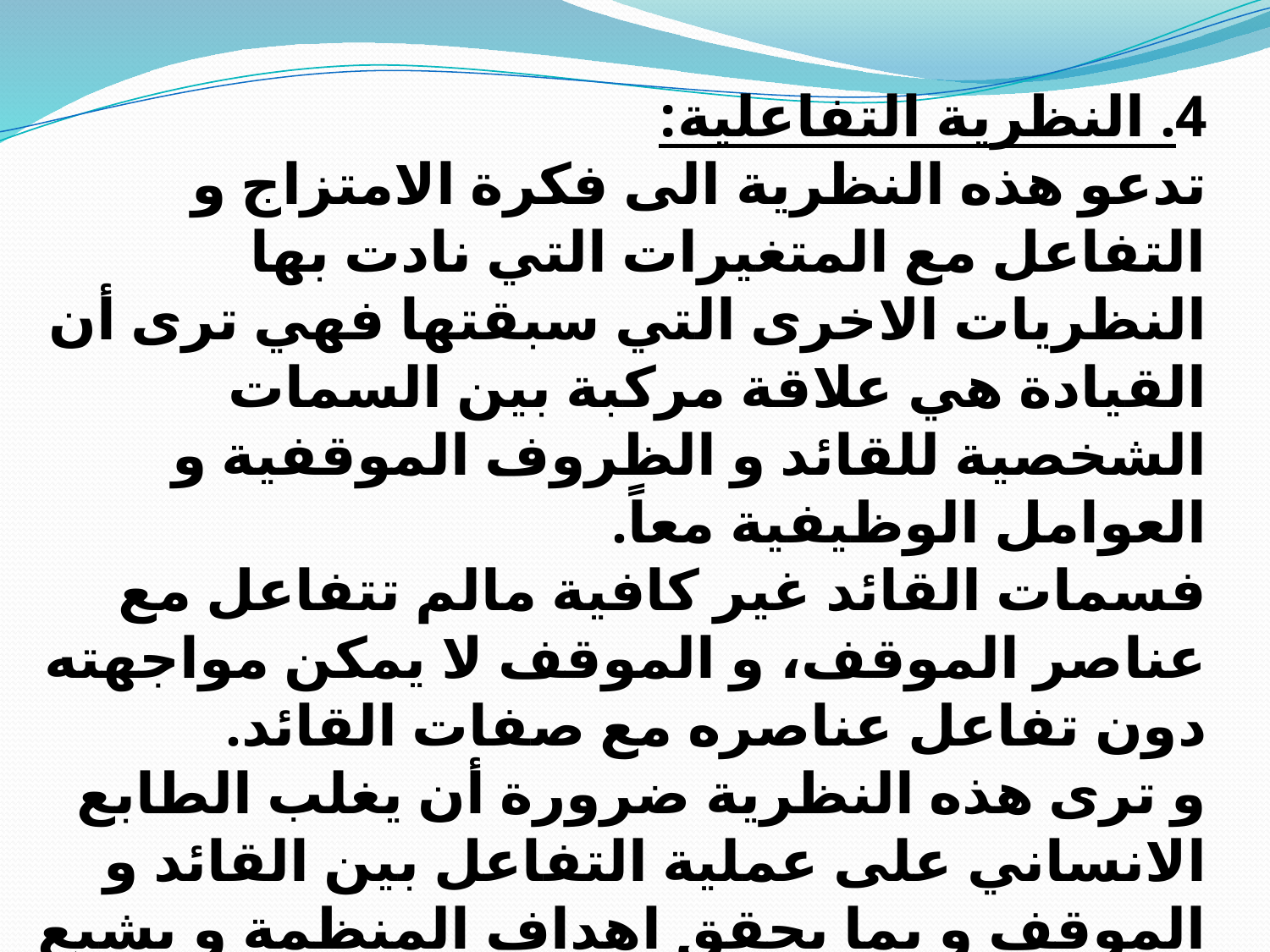

4. النظرية التفاعلية:
تدعو هذه النظرية الى فكرة الامتزاج و التفاعل مع المتغيرات التي نادت بها النظريات الاخرى التي سبقتها فهي ترى أن القيادة هي علاقة مركبة بين السمات الشخصية للقائد و الظروف الموقفية و العوامل الوظيفية معاً.
فسمات القائد غير كافية مالم تتفاعل مع عناصر الموقف، و الموقف لا يمكن مواجهته دون تفاعل عناصره مع صفات القائد.
و ترى هذه النظرية ضرورة أن يغلب الطابع الانساني على عملية التفاعل بين القائد و الموقف و بما يحقق اهداف المنظمة و يشبع حاجات أعضائها.